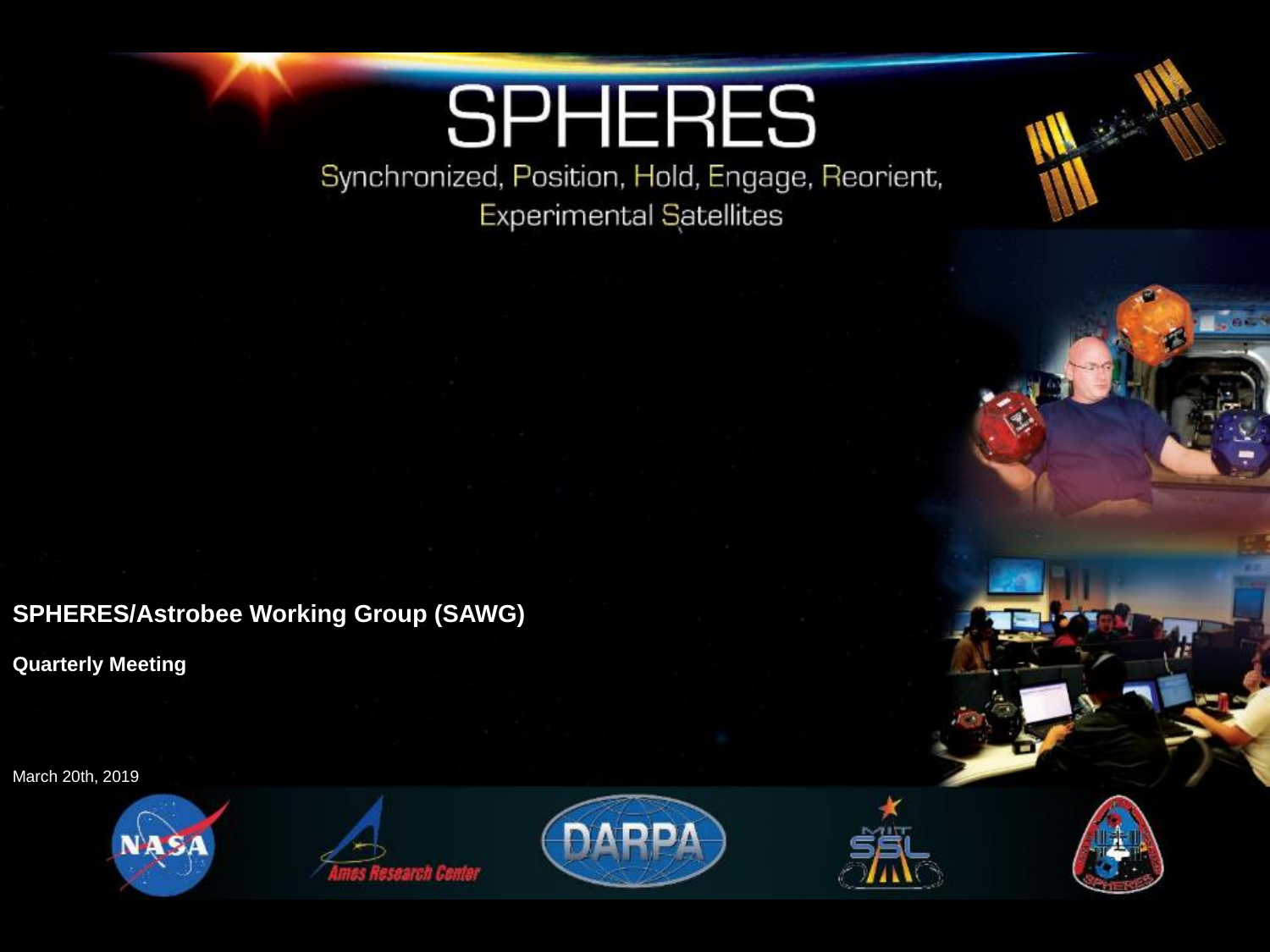

SPHERES/Astrobee Working Group (SAWG)
Quarterly Meeting

March 20th, 2019